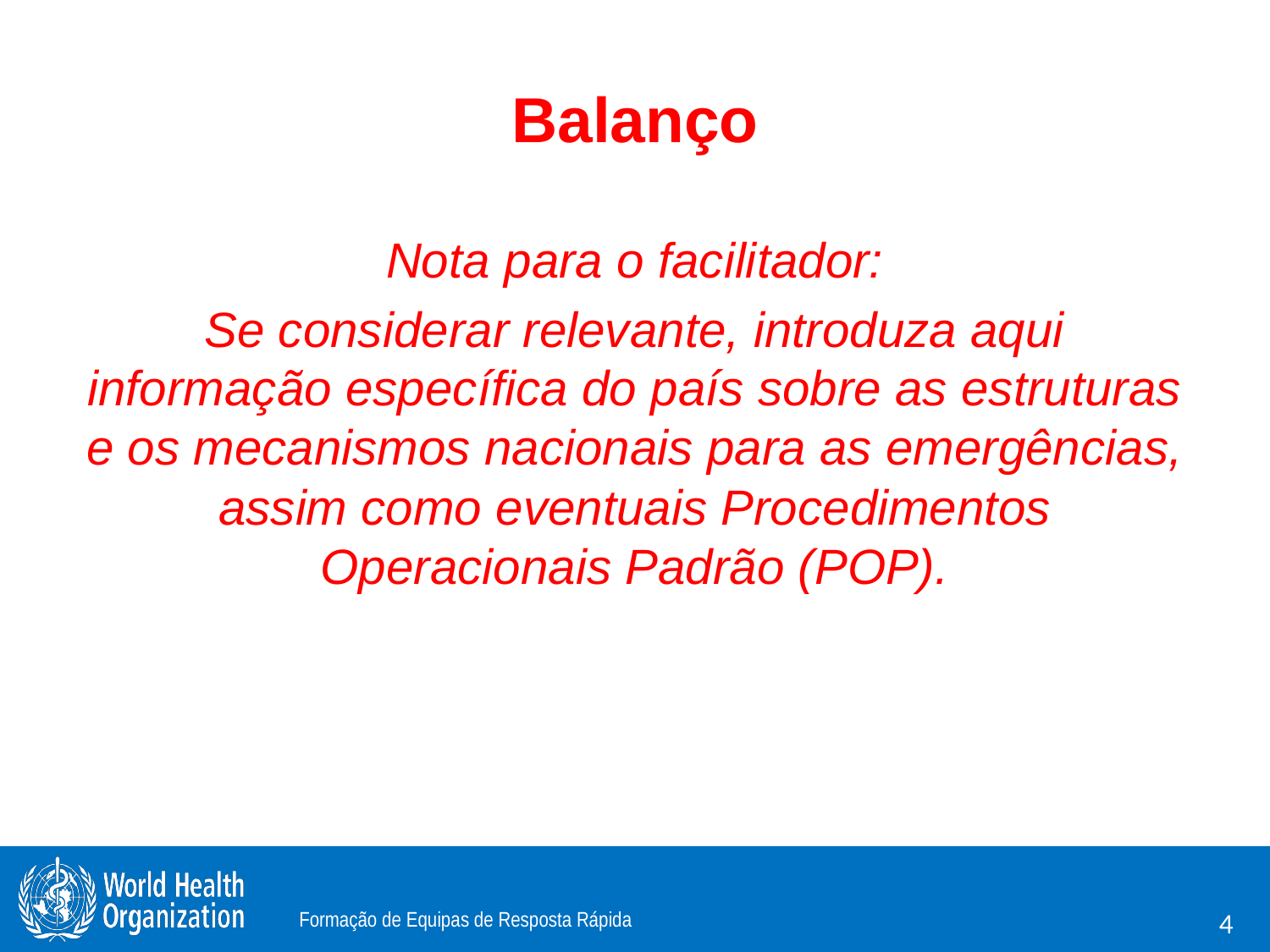

# Balanço
Nota para o facilitador:
Se considerar relevante, introduza aqui informação específica do país sobre as estruturas e os mecanismos nacionais para as emergências, assim como eventuais Procedimentos Operacionais Padrão (POP).